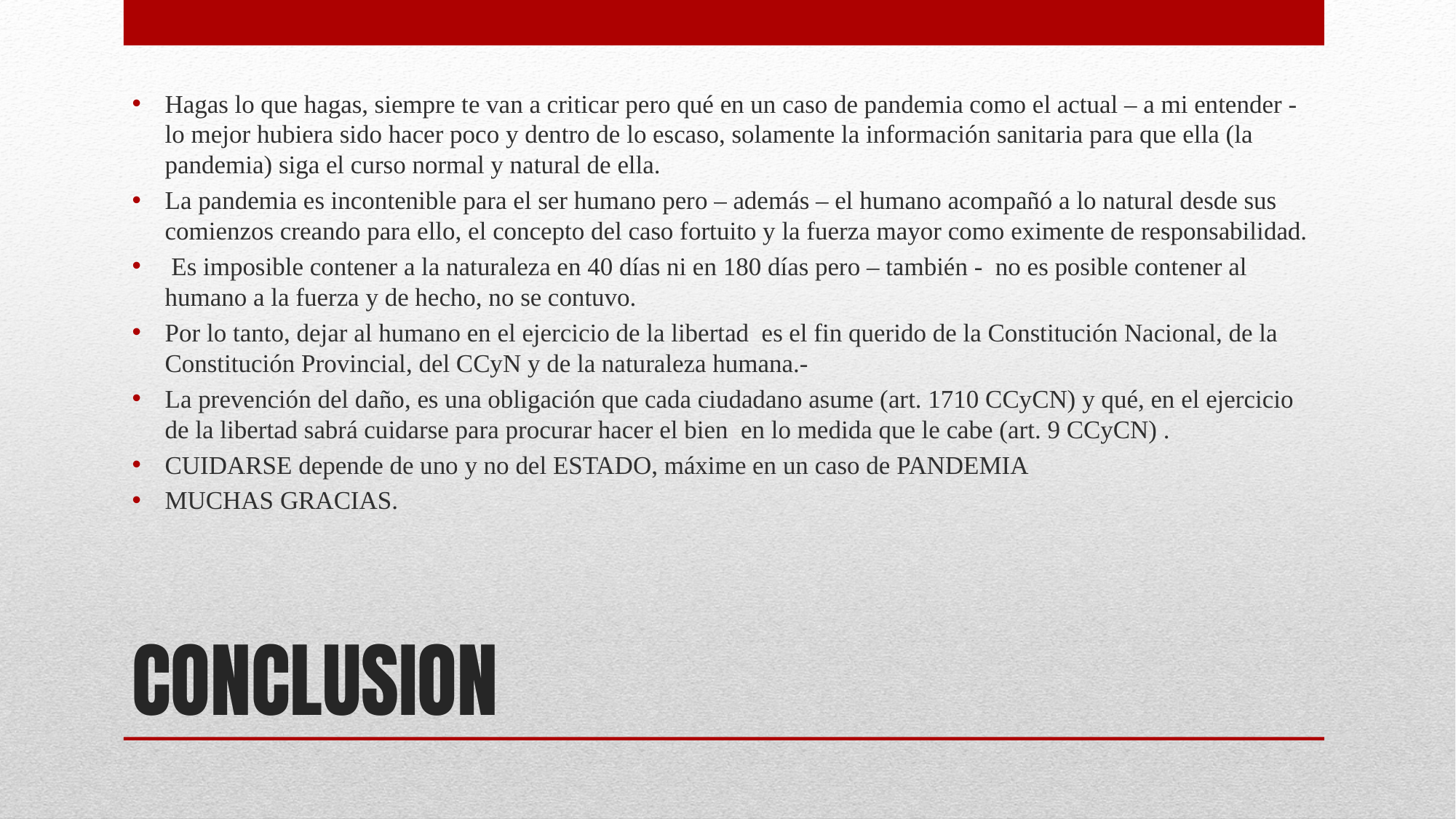

Hagas lo que hagas, siempre te van a criticar pero qué en un caso de pandemia como el actual – a mi entender - lo mejor hubiera sido hacer poco y dentro de lo escaso, solamente la información sanitaria para que ella (la pandemia) siga el curso normal y natural de ella.
La pandemia es incontenible para el ser humano pero – además – el humano acompañó a lo natural desde sus comienzos creando para ello, el concepto del caso fortuito y la fuerza mayor como eximente de responsabilidad.
 Es imposible contener a la naturaleza en 40 días ni en 180 días pero – también -  no es posible contener al humano a la fuerza y de hecho, no se contuvo.
Por lo tanto, dejar al humano en el ejercicio de la libertad  es el fin querido de la Constitución Nacional, de la Constitución Provincial, del CCyN y de la naturaleza humana.-
La prevención del daño, es una obligación que cada ciudadano asume (art. 1710 CCyCN) y qué, en el ejercicio de la libertad sabrá cuidarse para procurar hacer el bien  en lo medida que le cabe (art. 9 CCyCN) .
CUIDARSE depende de uno y no del ESTADO, máxime en un caso de PANDEMIA
MUCHAS GRACIAS.

# CONCLUSION